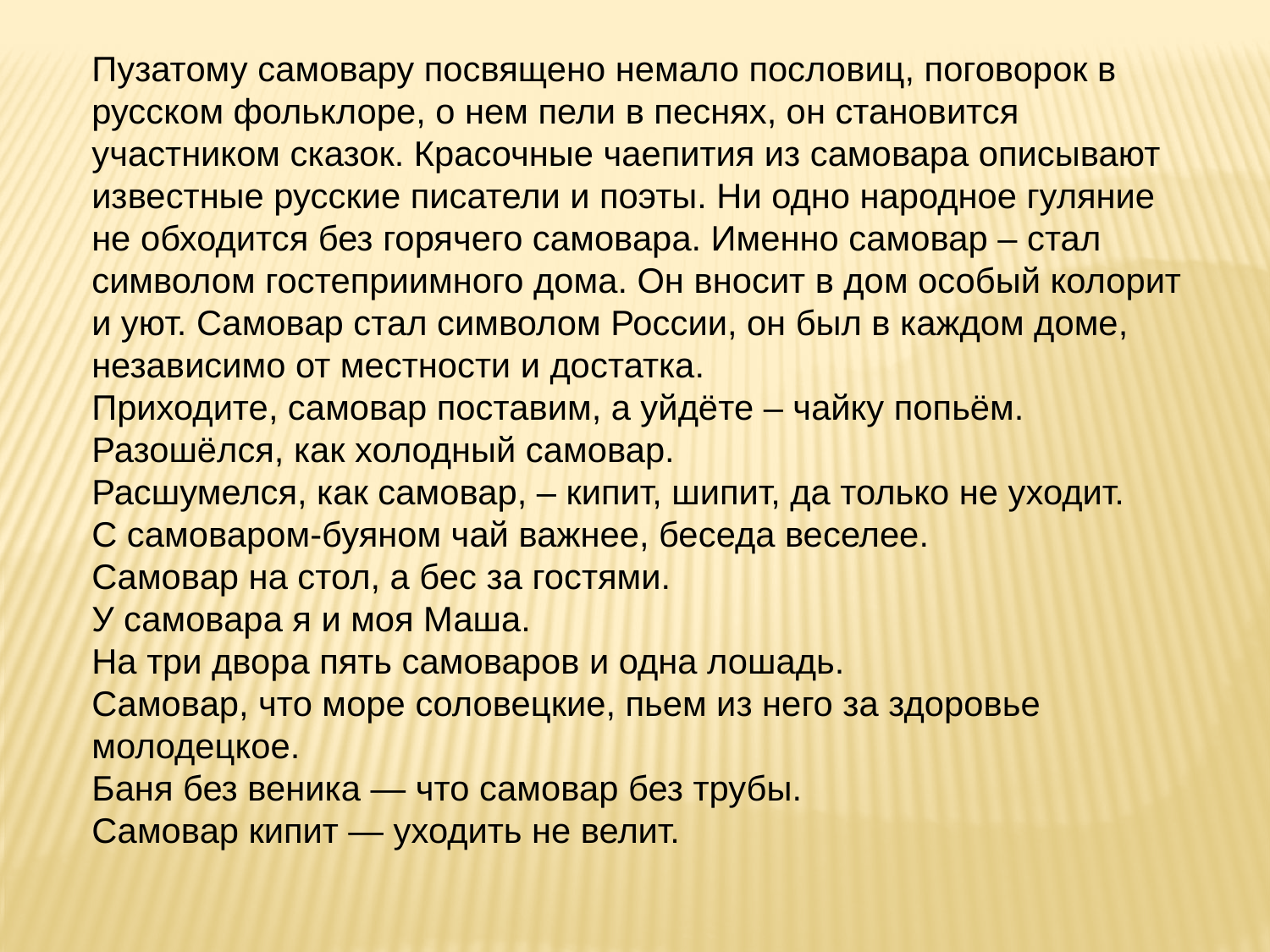

Пузатому самовару посвящено немало пословиц, поговорок в русском фольклоре, о нем пели в песнях, он становится участником сказок. Красочные чаепития из самовара описывают известные русские писатели и поэты. Ни одно народное гуляние не обходится без горячего самовара. Именно самовар – стал символом гостеприимного дома. Он вносит в дом особый колорит и уют. Самовар стал символом России, он был в каждом доме, независимо от местности и достатка.
Приходите, самовар поставим, а уйдёте – чайку попьём.
Разошёлся, как холодный самовар.
Расшумелся, как самовар, – кипит, шипит, да только не уходит.
С самоваром-буяном чай важнее, беседа веселее.
Самовар на стол, а бес за гостями.
У самовара я и моя Маша.
На три двора пять самоваров и одна лошадь.
Самовар, что море соловецкие, пьем из него за здоровье молодецкое.
Баня без веника — что самовар без трубы.
Самовар кипит — уходить не велит.